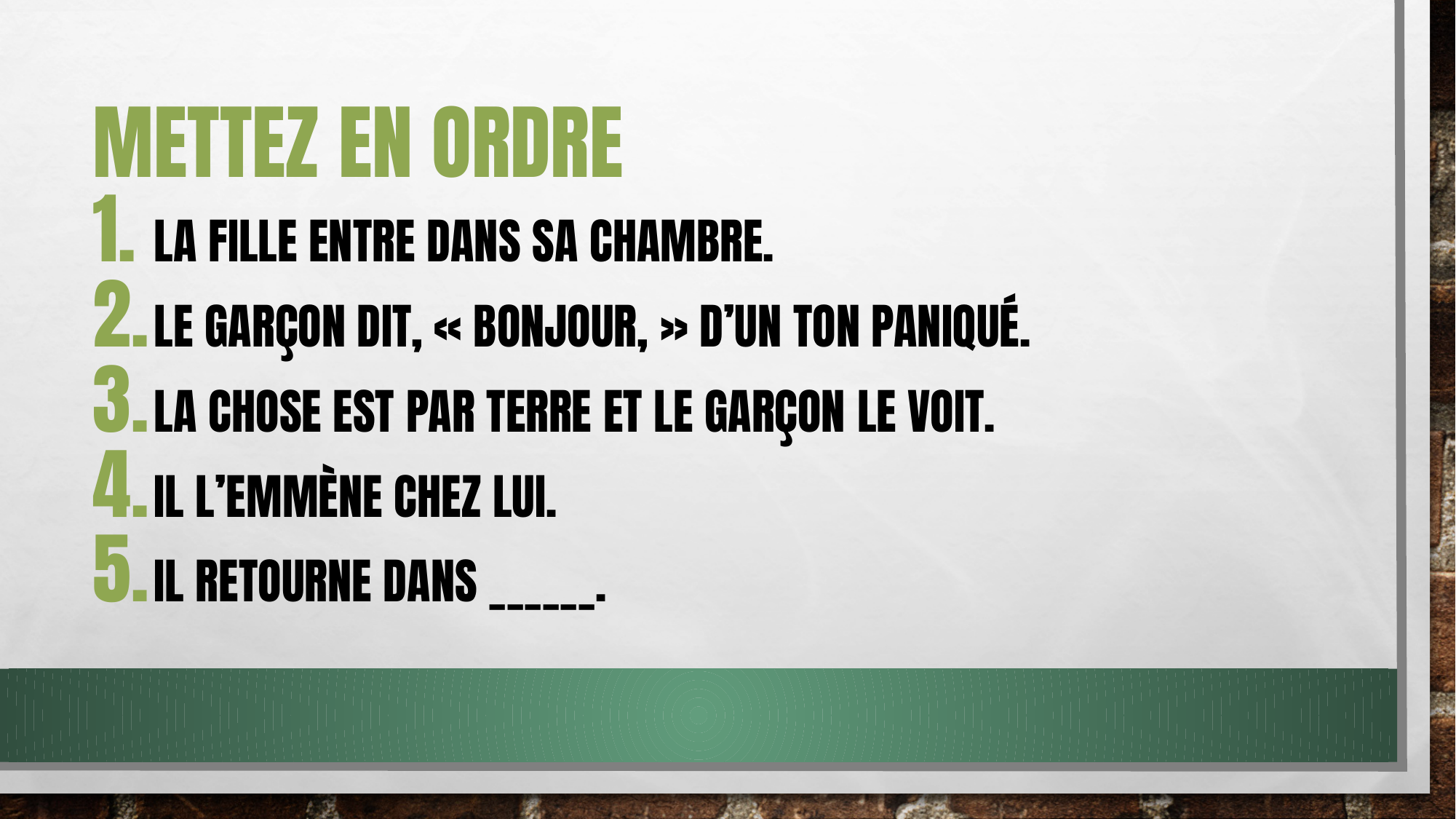

# Mettez en ordre
La fille entre dans sa chambre.
Le garçon dit, « bonjour, » d’un ton paniqué.
La chose est par terre et le garçon le voit.
il l’emmène chez lui.
Il retourne dans ______.